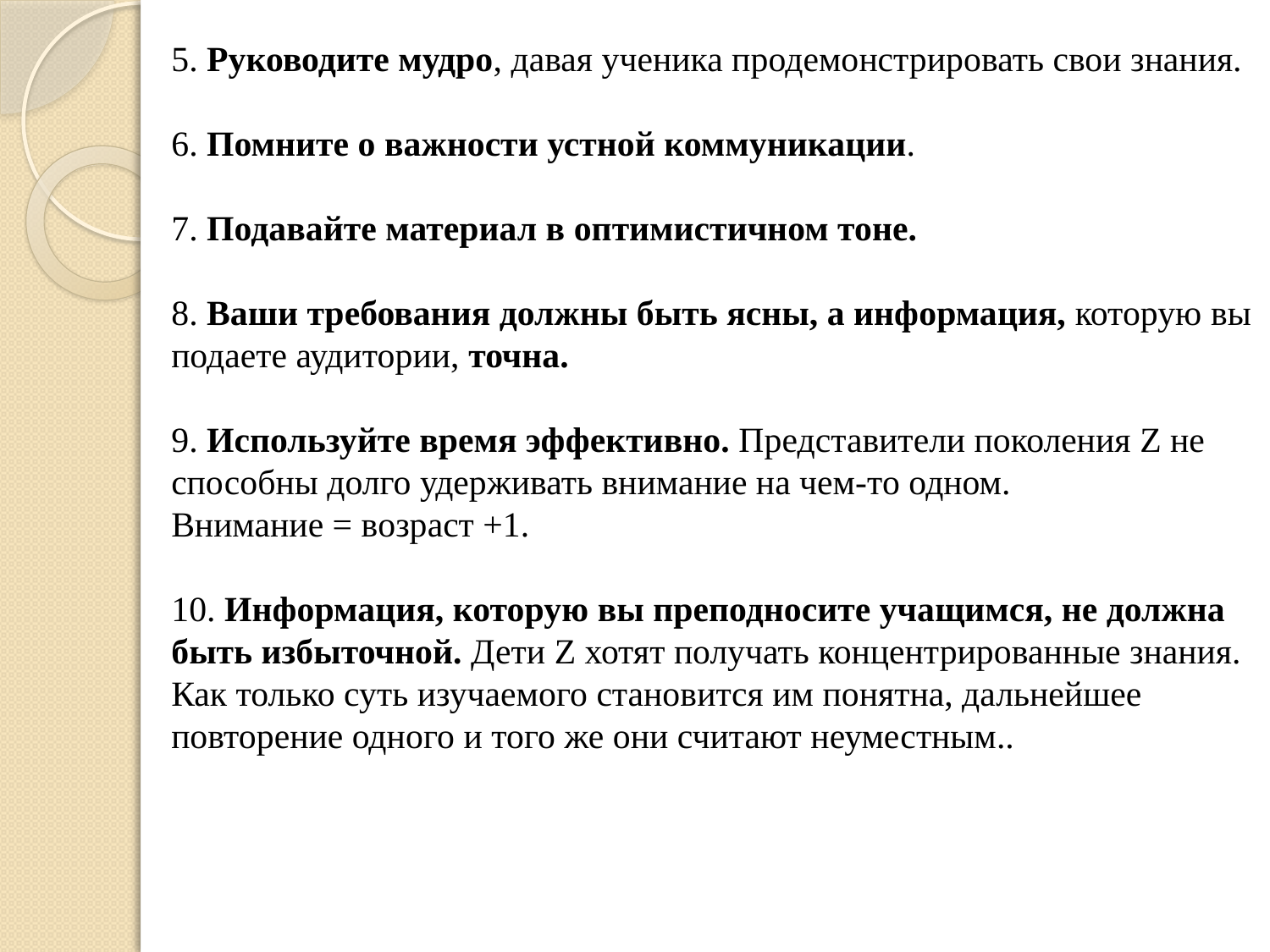

5. Руководите мудро, давая ученика продемонстрировать свои знания.

6. Помните о важности устной коммуникации.

7. Подавайте материал в оптимистичном тоне.

8. Ваши требования должны быть ясны, а информация, которую вы подаете аудитории, точна.

9. Используйте время эффективно. Представители поколения Z не способны долго удерживать внимание на чем-то одном.
Внимание = возраст +1.

10. Информация, которую вы преподносите учащимся, не должна быть избыточной. Дети Z хотят получать концентрированные знания. Как только суть изучаемого становится им понятна, дальнейшее повторение одного и того же они считают неуместным..